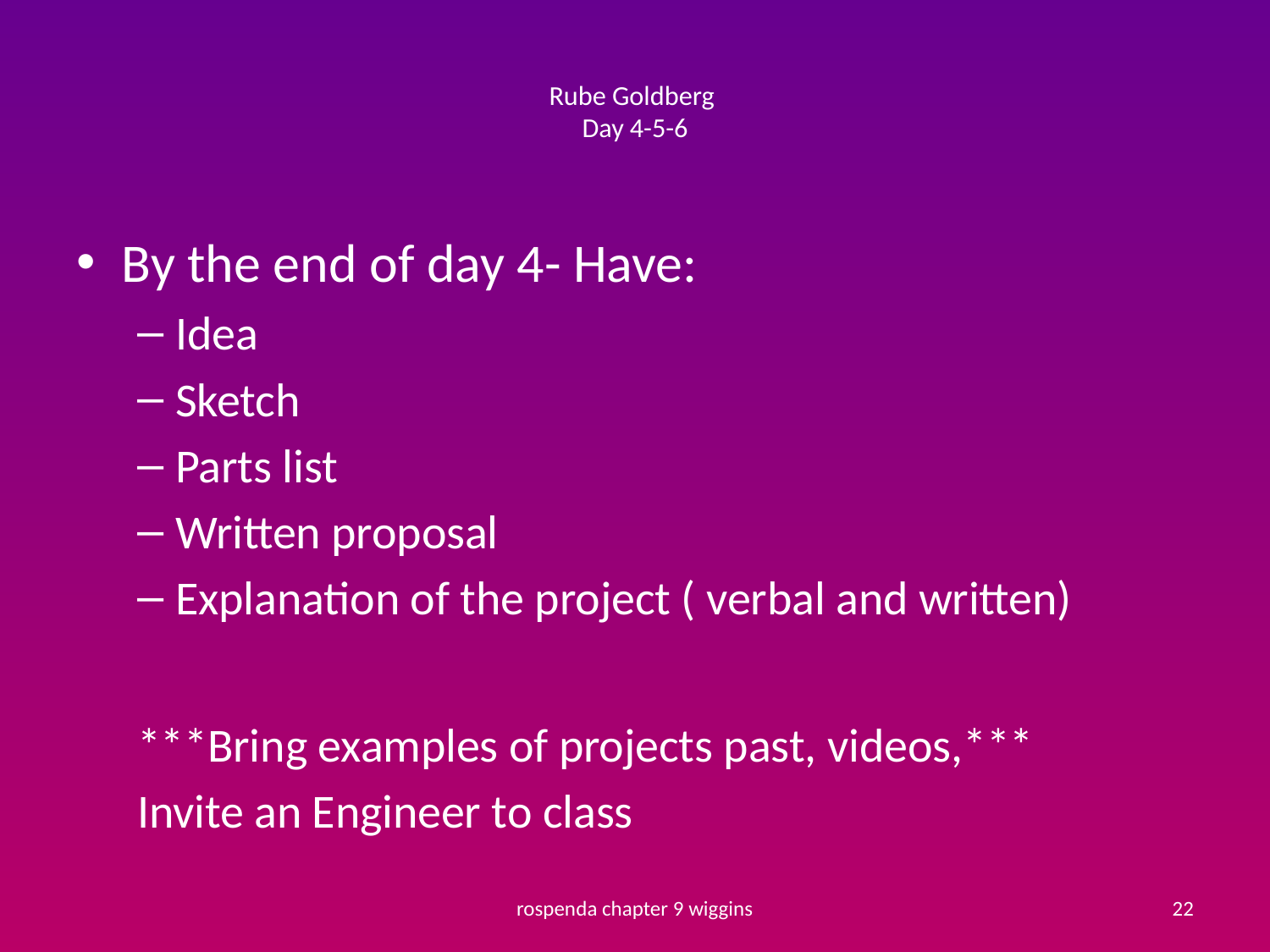

# Rube Goldberg Day 4-5-6
By the end of day 4- Have:
Idea
Sketch
Parts list
Written proposal
Explanation of the project ( verbal and written)

***Bring examples of projects past, videos,***
Invite an Engineer to class
rospenda chapter 9 wiggins
22